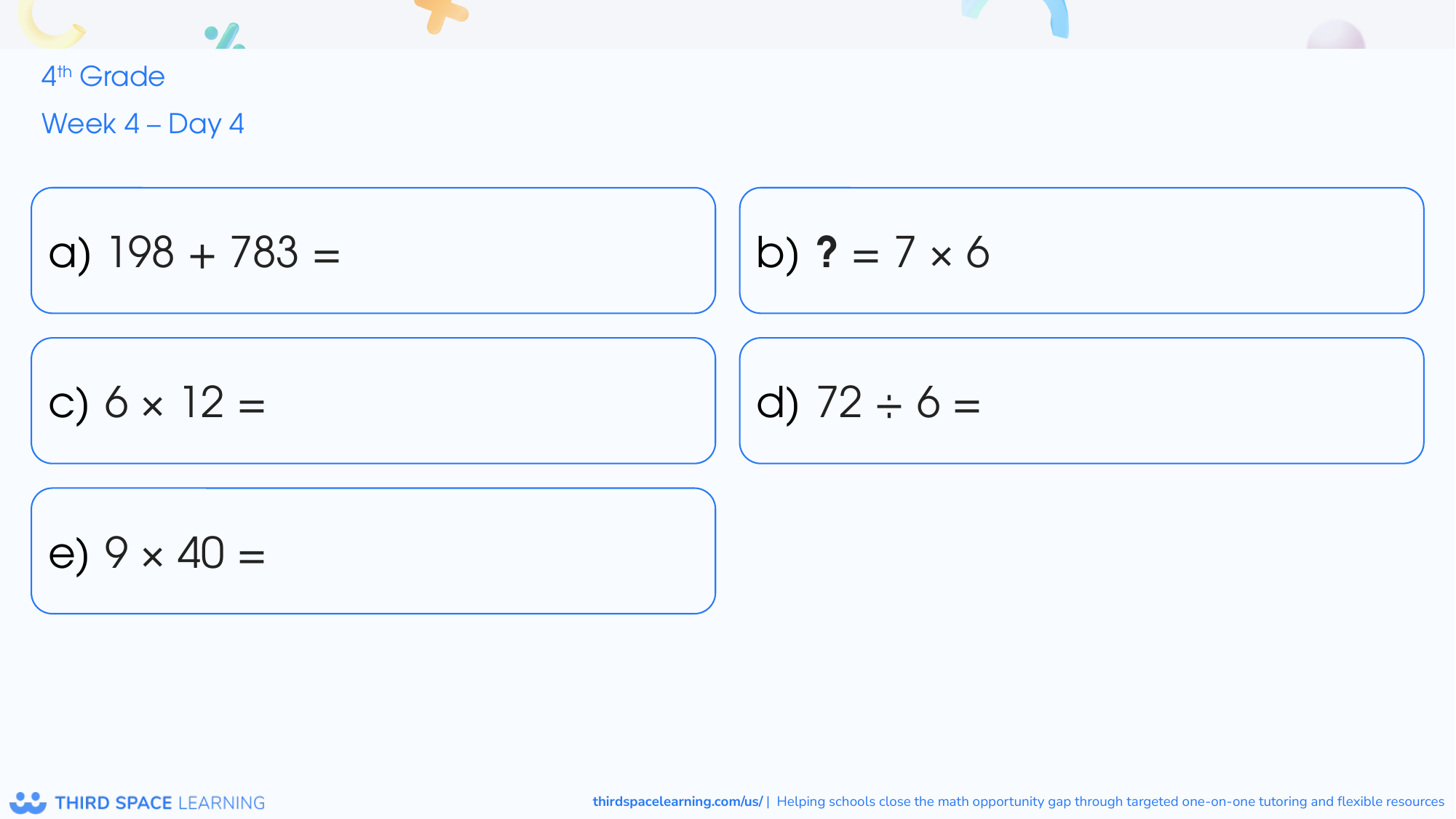

4th Grade
Week 4 – Day 4
198 + 783 =
? = 7 × 6
6 × 12 =
72 ÷ 6 =
9 × 40 =